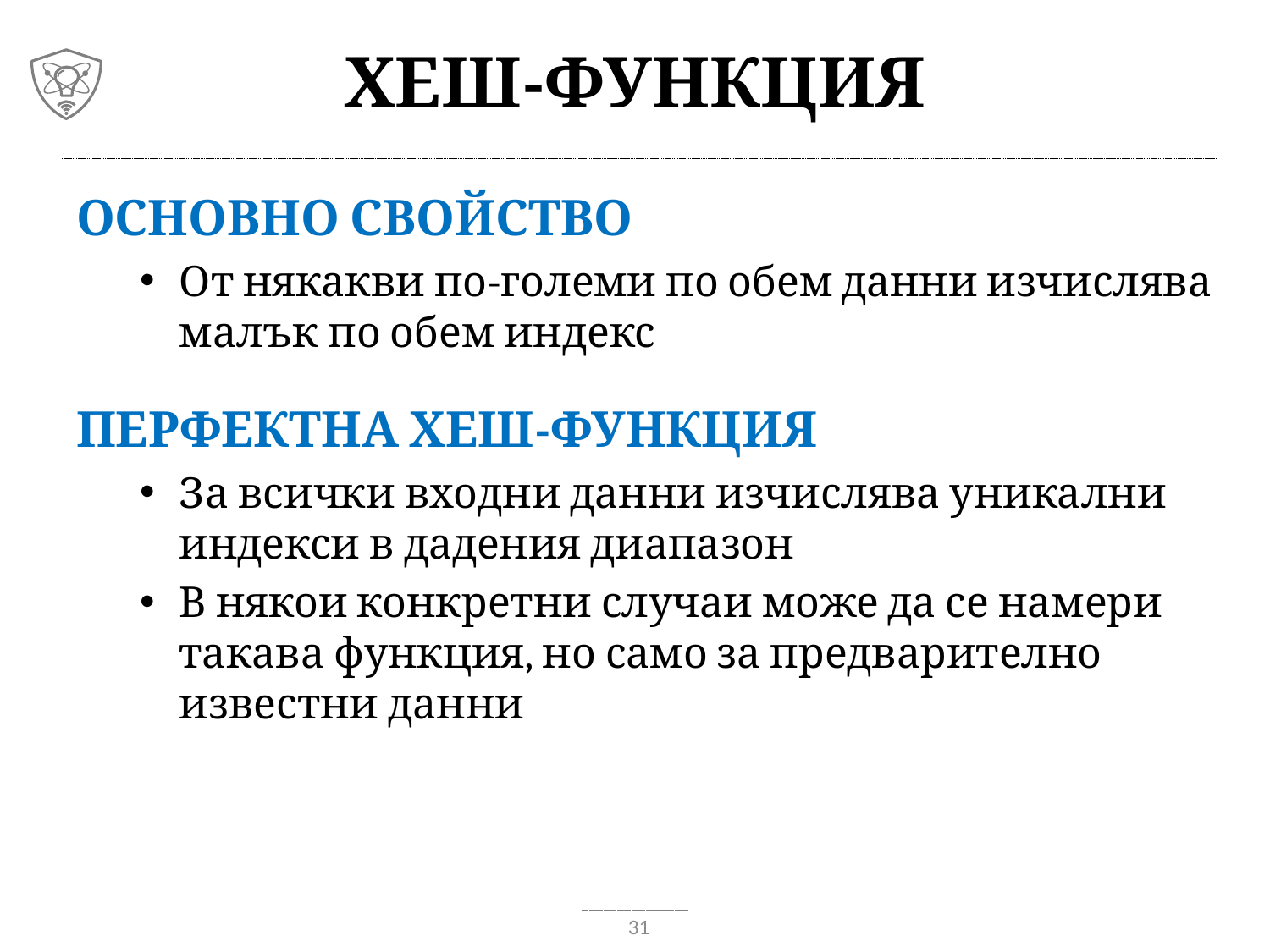

# Хеш-функция
Основно свойство
От някакви по-големи по обем данни изчислява малък по обем индекс
Перфектна хеш-функция
За всички входни данни изчислява уникални индекси в дадения диапазон
В някои конкретни случаи може да се намери такава функция, но само за предварително известни данни
31